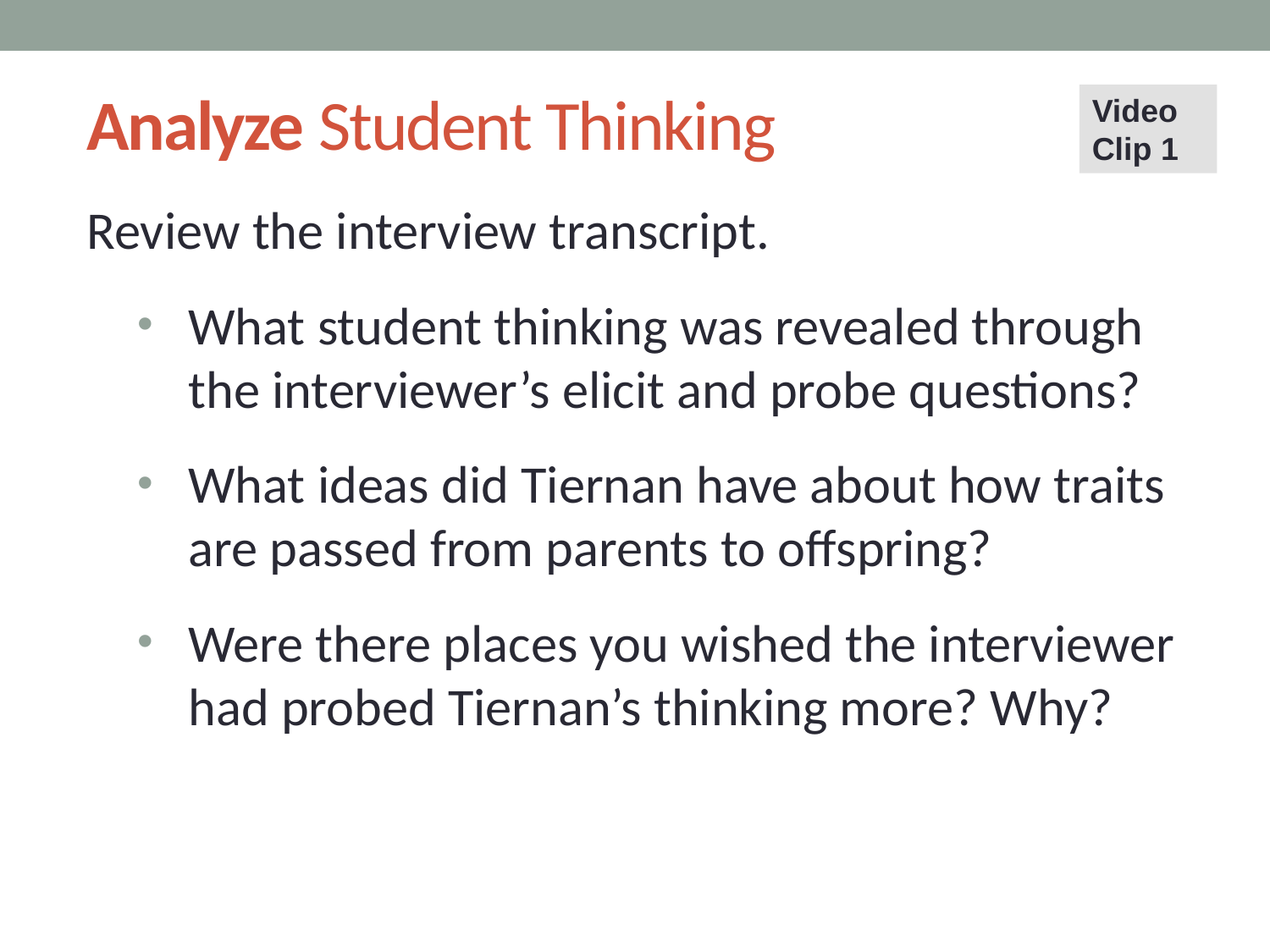

# Analyze Student Thinking
Video Clip 1
Review the interview transcript.
What student thinking was revealed through the interviewer’s elicit and probe questions?
What ideas did Tiernan have about how traits are passed from parents to offspring?
Were there places you wished the interviewer had probed Tiernan’s thinking more? Why?